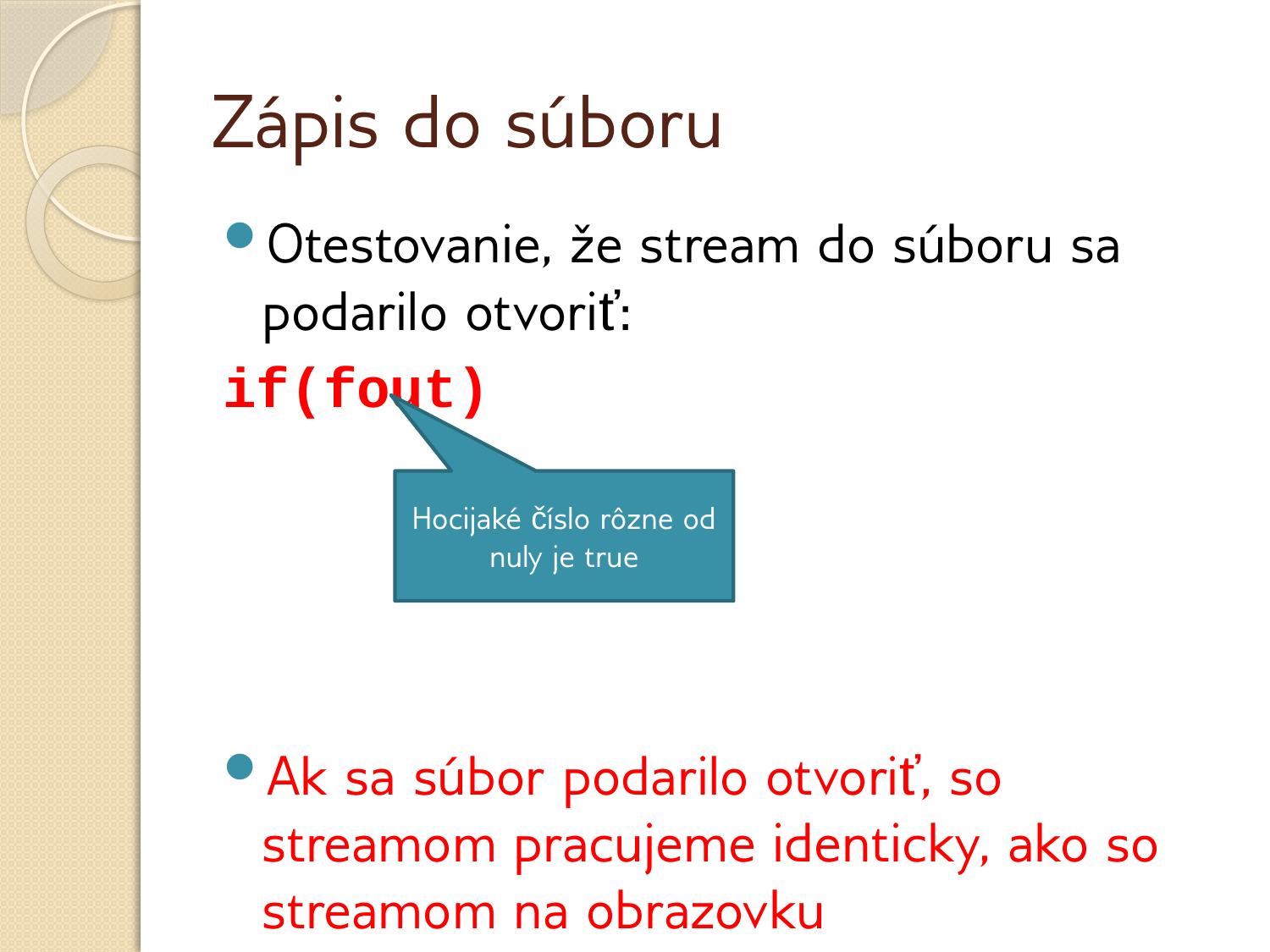

# Zápis do súboru
Otestovanie, že stream do súboru sa podarilo otvoriť:
if(fout)

Ak sa súbor podarilo otvoriť, so streamom pracujeme identicky, ako so streamom na obrazovku
Hocijaké číslo rôzne od nuly je true